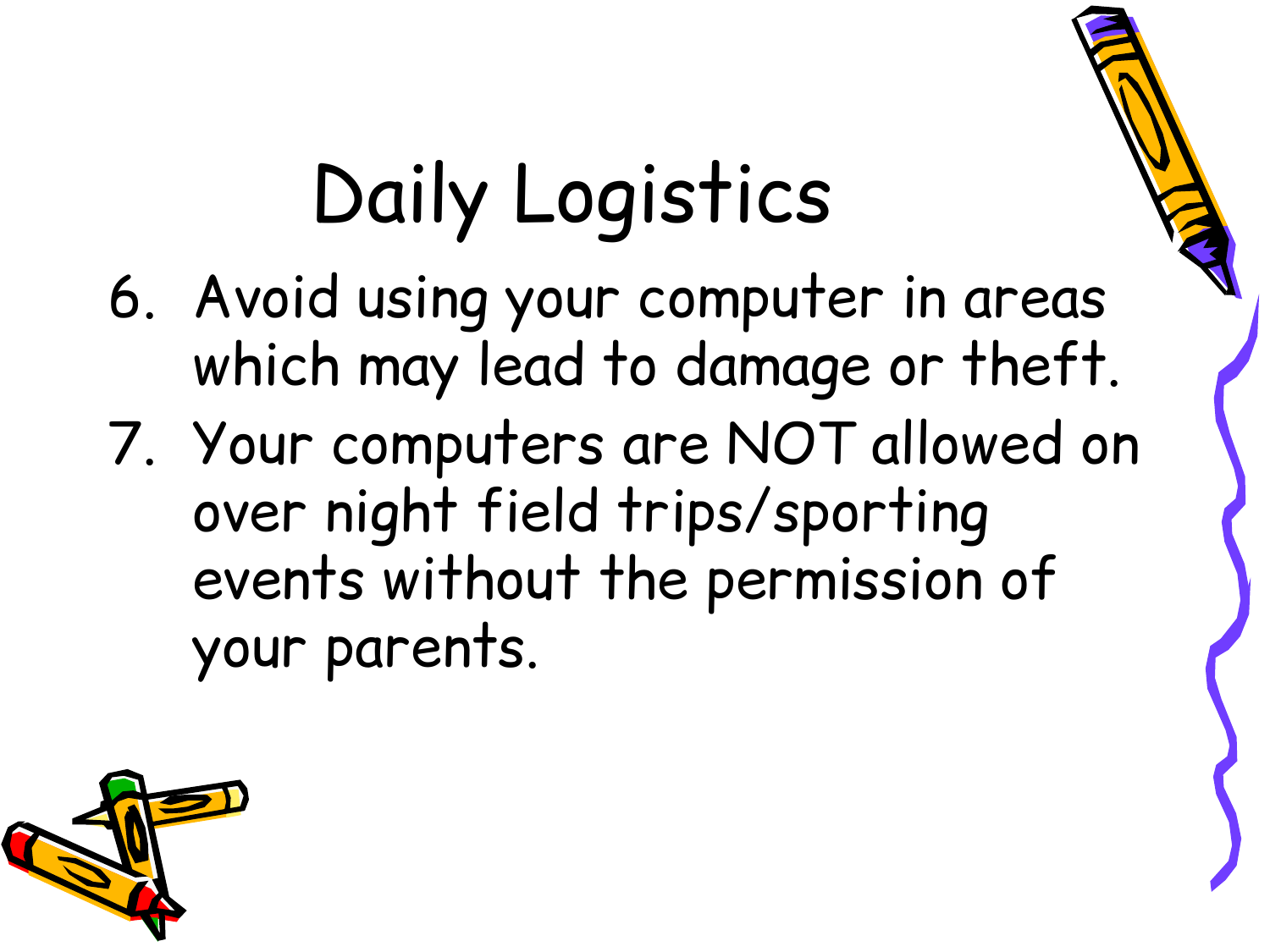

# Daily Logistics
Avoid using your computer in areas which may lead to damage or theft.
Your computers are NOT allowed on over night field trips/sporting events without the permission of your parents.